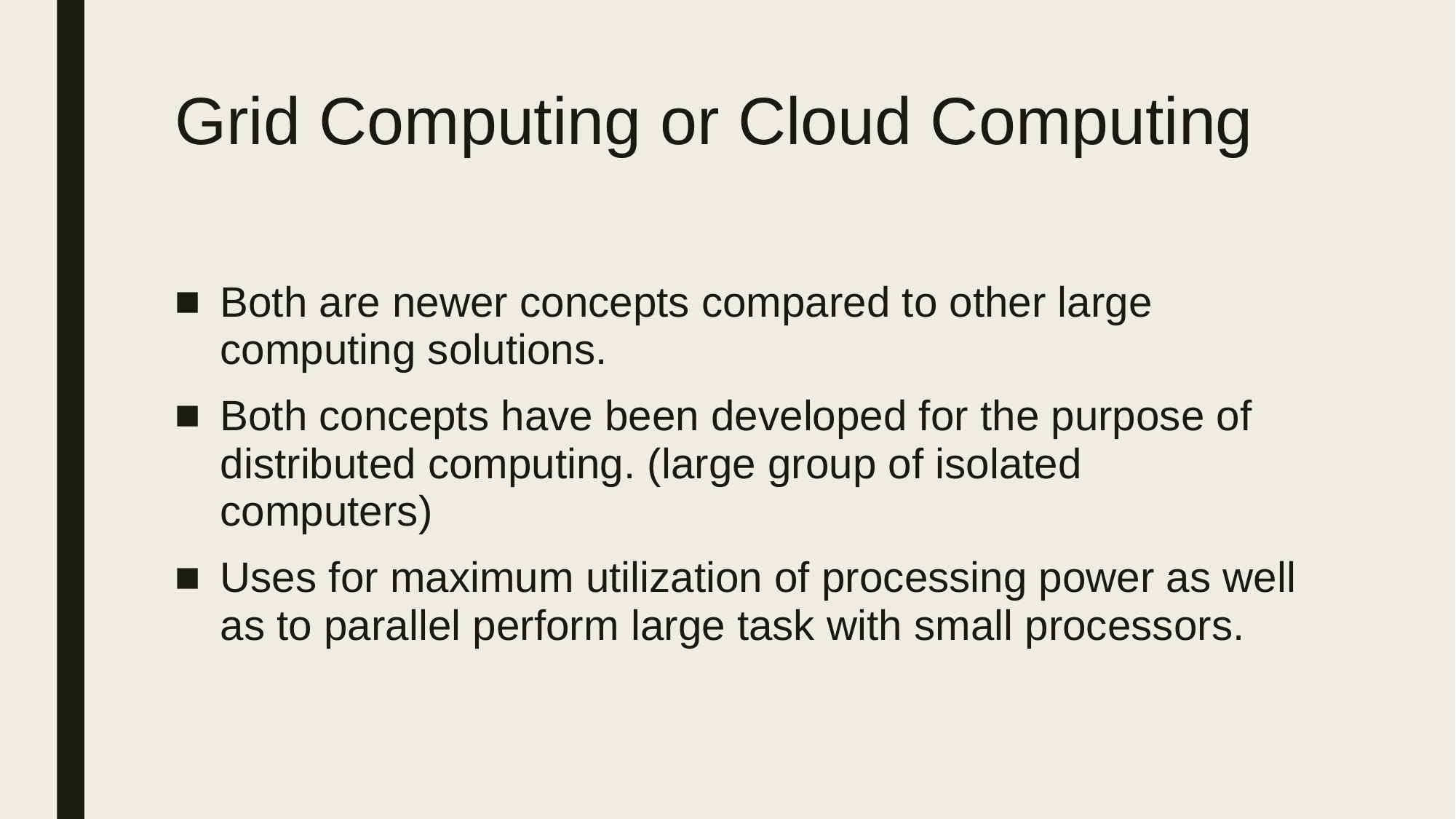

# Grid Computing or Cloud Computing
Both are newer concepts compared to other large computing solutions.
Both concepts have been developed for the purpose of distributed computing. (large group of isolated computers)
Uses for maximum utilization of processing power as well as to parallel perform large task with small processors.